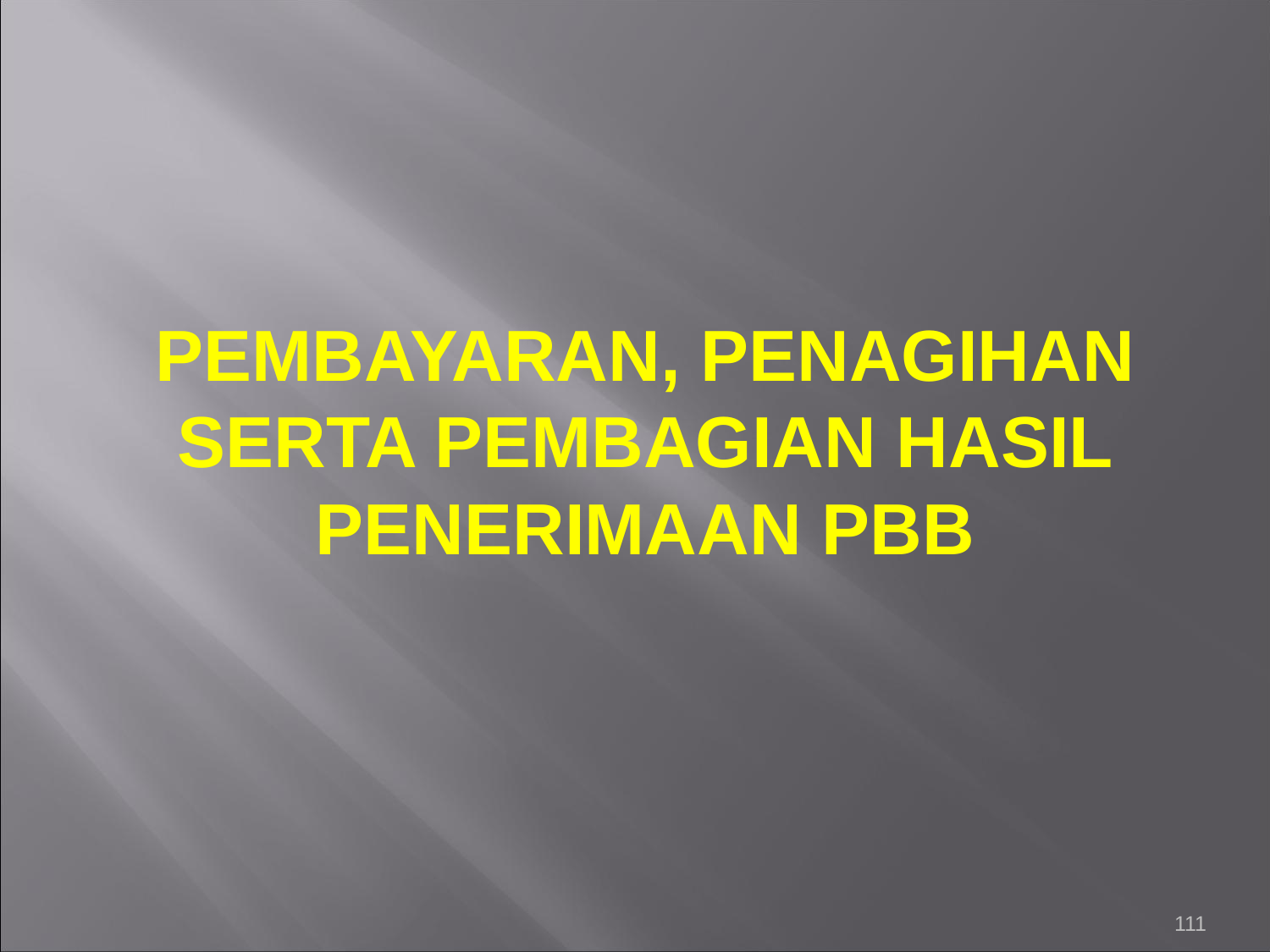

# PEMBAYARAN, PENAGIHAN SERTA PEMBAGIAN HASIL PENERIMAAN PBB
111